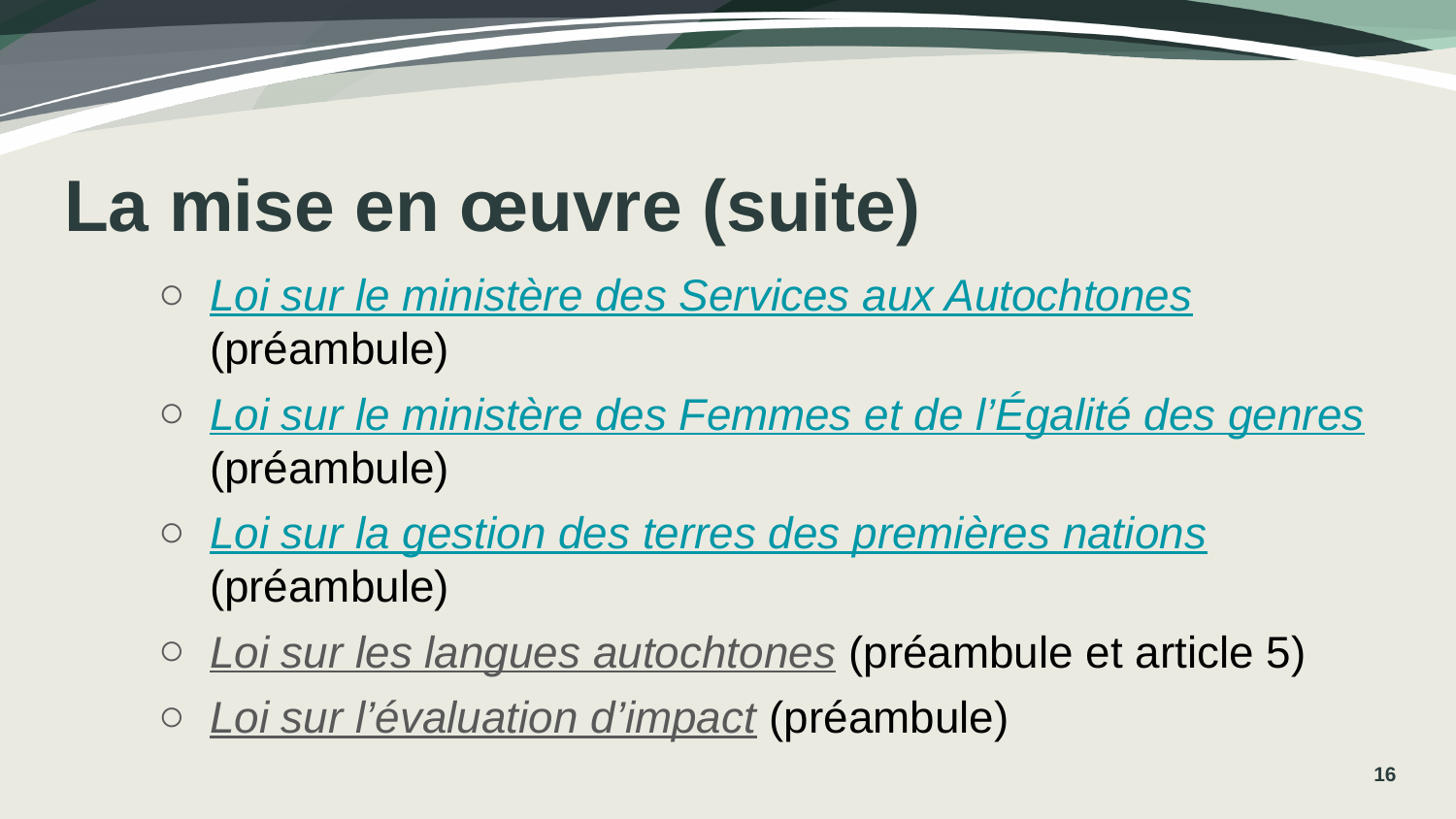

# La mise en œuvre (suite)
Loi sur le ministère des Services aux Autochtones (préambule)
Loi sur le ministère des Femmes et de l’Égalité des genres (préambule)
Loi sur la gestion des terres des premières nations (préambule)
Loi sur les langues autochtones (préambule et article 5)
Loi sur l’évaluation d’impact (préambule)

16